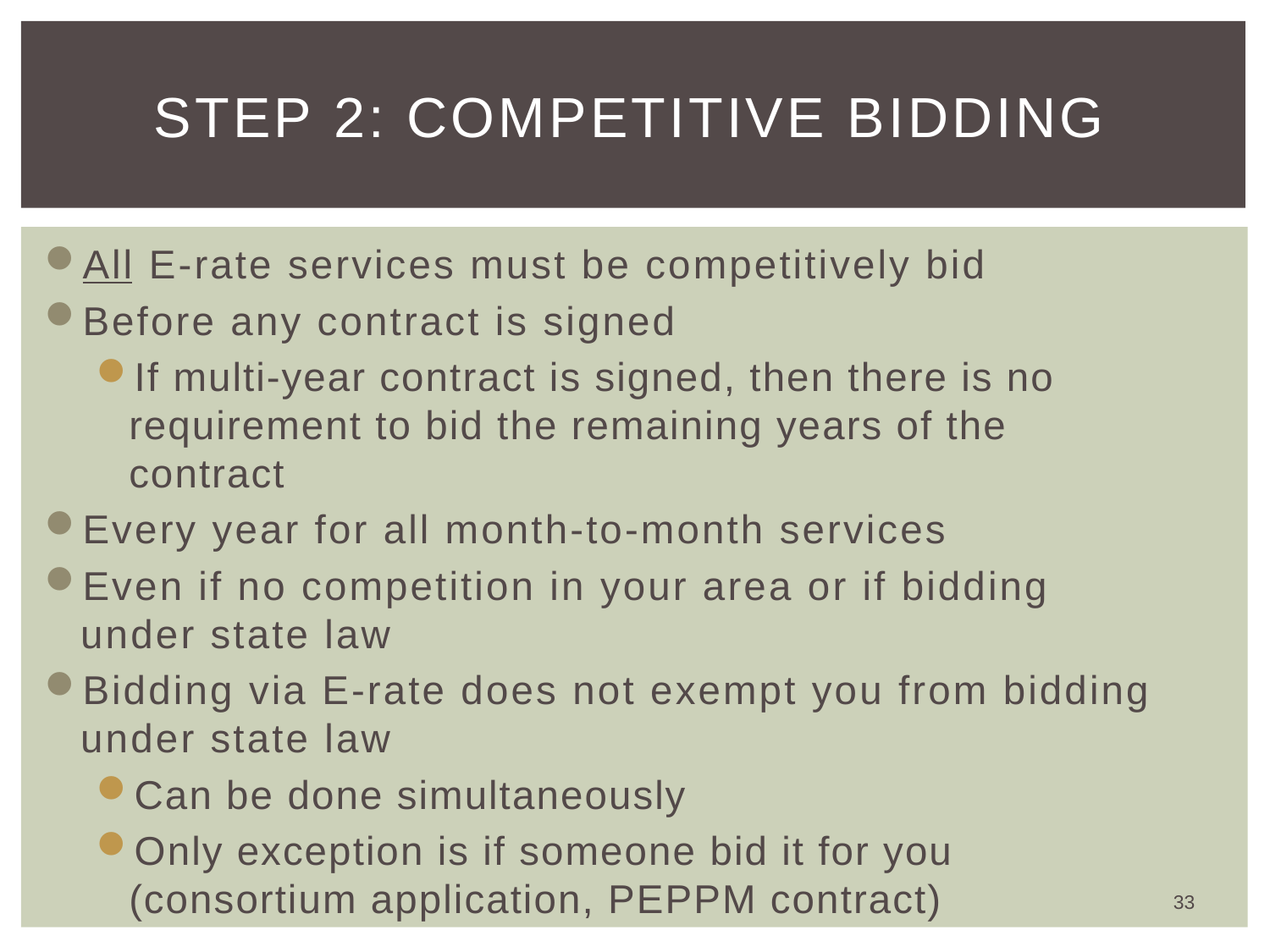

# Step 2: Competitive Bidding
All E-rate services must be competitively bid
Before any contract is signed
If multi-year contract is signed, then there is no requirement to bid the remaining years of the contract
Every year for all month-to-month services
Even if no competition in your area or if bidding under state law
Bidding via E-rate does not exempt you from bidding under state law
Can be done simultaneously
Only exception is if someone bid it for you (consortium application, PEPPM contract)

33